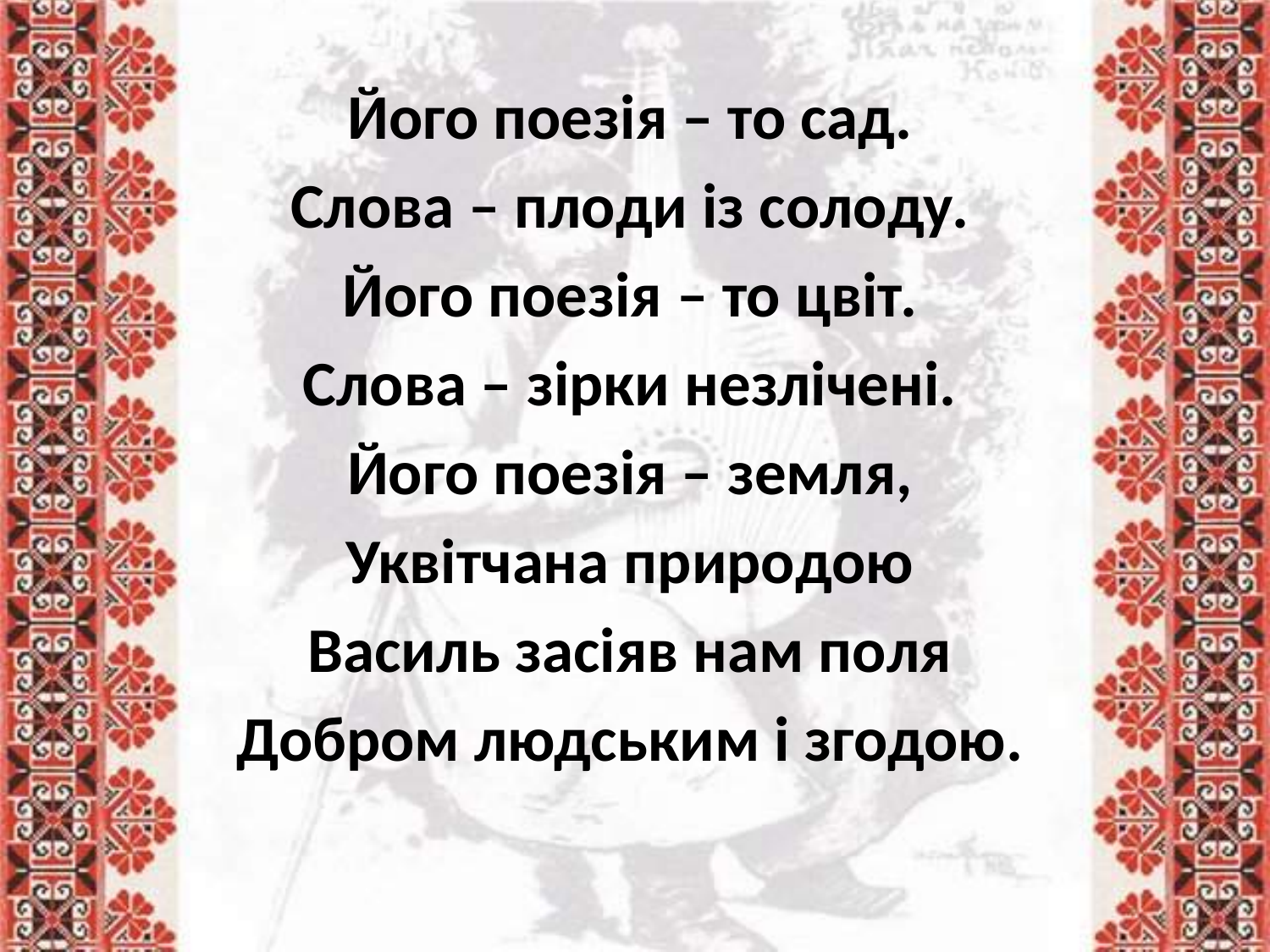

Його поезія – то сад.
Слова – плоди із солоду.
Його поезія – то цвіт.
Слова – зірки незлічені.
Його поезія – земля,
Уквітчана природою
Василь засіяв нам поля
Добром людським і згодою.